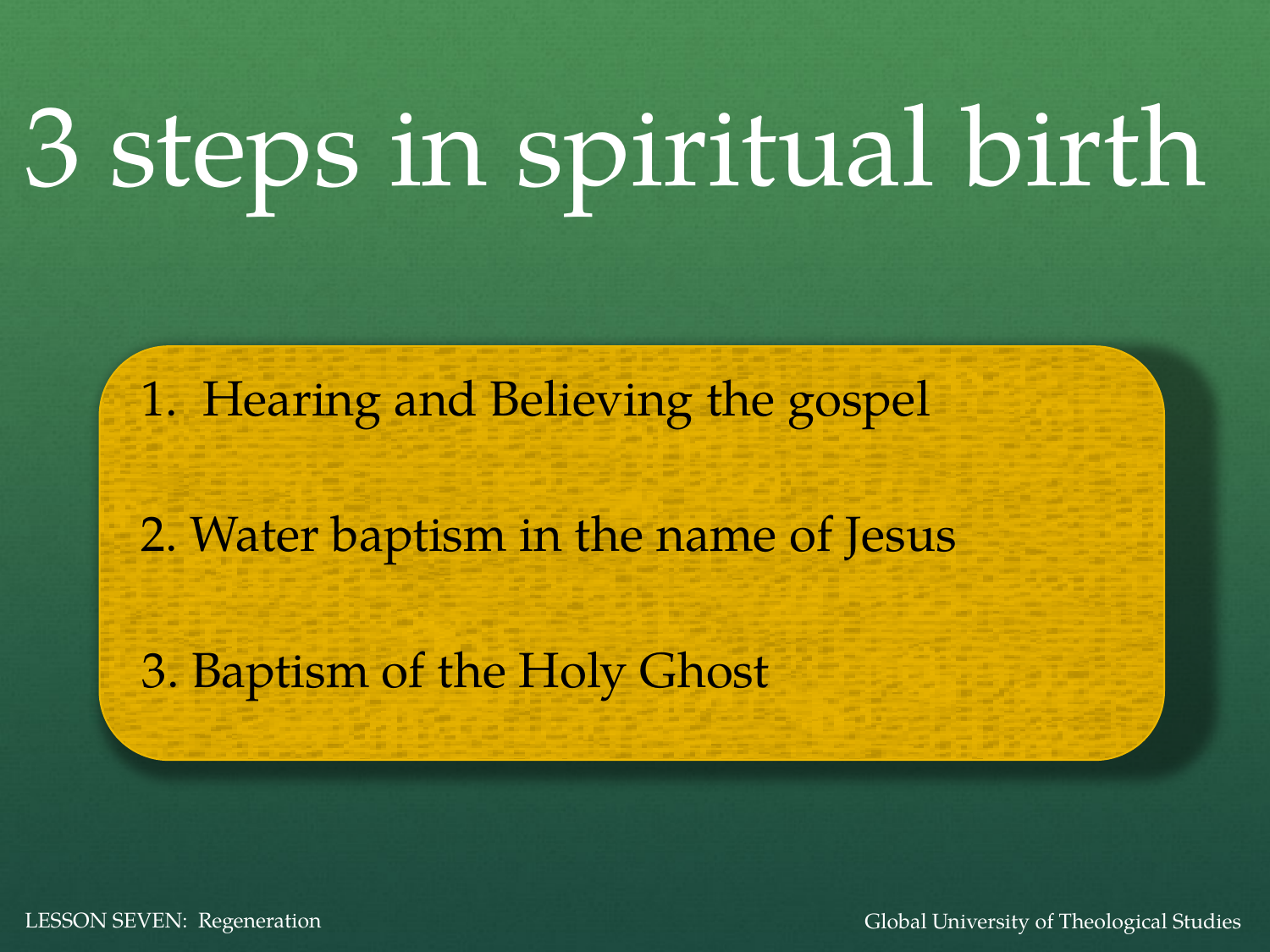

3 steps in spiritual birth

1.  Hearing and Believing the gospel
2. Water baptism in the name of Jesus
3. Baptism of the Holy Ghost
Global University of Theological Studies
LESSON SEVEN:  Regeneration